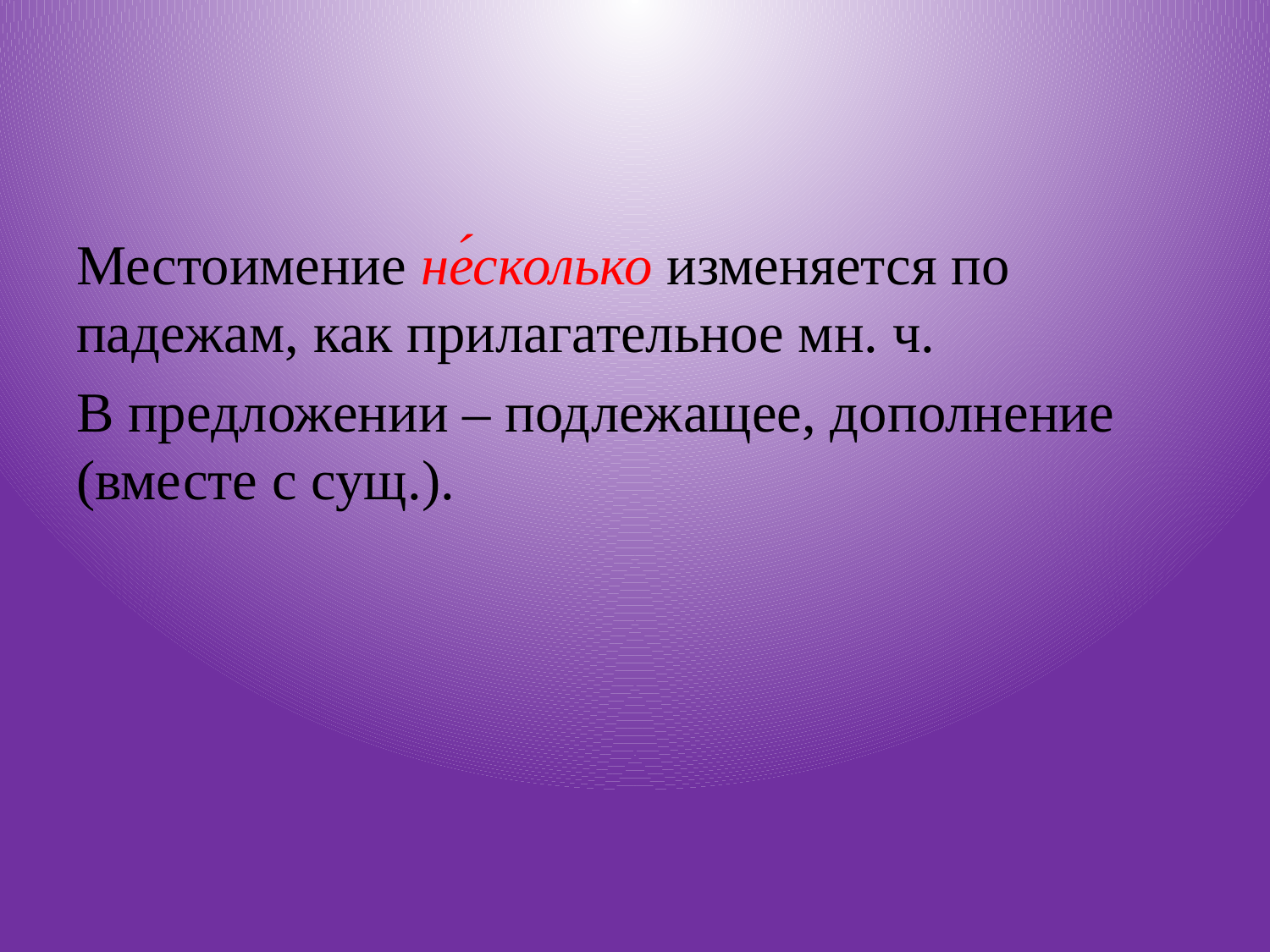

#
Местоимение не́сколько изменяется по падежам, как прилагательное мн. ч.
В предложении – подлежащее, дополнение (вместе с сущ.).